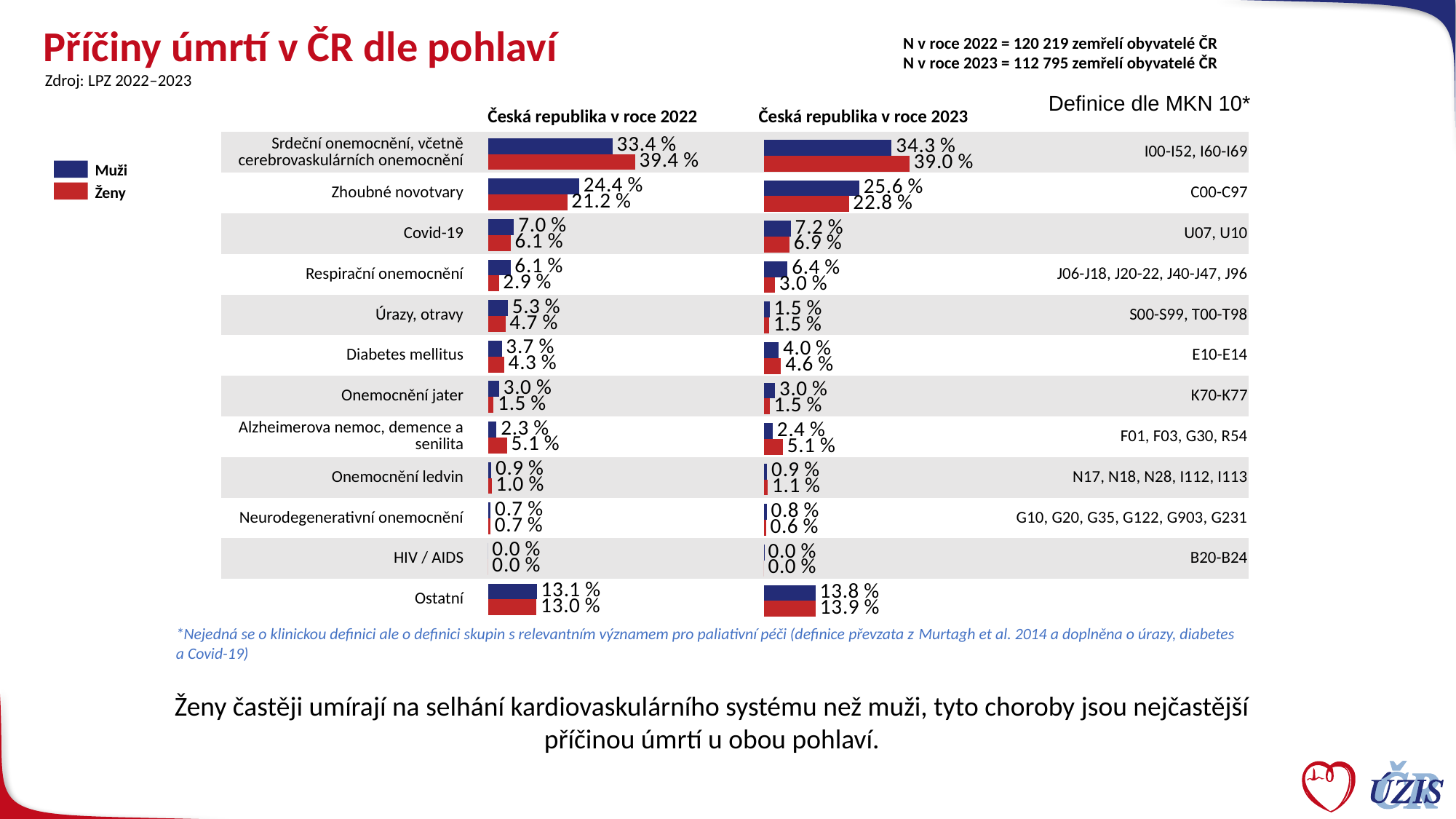

# Příčiny úmrtí v ČR dle pohlaví
N v roce 2022 = 120 219 zemřelí obyvatelé ČR
N v roce 2023 = 112 795 zemřelí obyvatelé ČR
Zdroj: LPZ 2022–2023
Definice dle MKN 10*
Česká republika v roce 2022
Česká republika v roce 2023

### Chart

| Category | Sloupec1 | Sloupec2 |
|---|---|---|
| Srdeční nemocii včetně CMP | 0.3337730441013615 | 0.3936580804216611 |
| Zhoubné nádory | 0.24443033027164354 | 0.21249681203774548 |
| Repirační onemocnění | 0.0698000130284672 | 0.060885828445124544 |
| Úrazy | 0.0606312292358804 | 0.02932925274164754 |
| COVID-19 | 0.053302716435411374 | 0.04696080931735101 |
| Diabetes mellitus | 0.03722884502638265 | 0.04340729405763836 |
| Onemocnění jater | 0.030046902481923002 | 0.015268213891014197 |
| Alzheimer, demence, semilita | 0.02328838512149046 | 0.05139845277565247 |
| Onemocnění ledvin | 0.00900592795257638 | 0.010048457026268809 |
| Neurodegenerativní onemocnění | 0.007442511888476321 | 0.006732976281560827 |
| HIV / AID | 8.142792000521138e-05 | 1.7002465357476835e-05 |
| Ostatní | 0.130968666536382 | 0.12979682053897815 |

### Chart

| Category | Sloupec1 | Sloupec2 |
|---|---|---|
| Srdeční nemocii včetně CMP | 0.3425641909357229 | 0.39034054596914086 |
| Zhoubné nádory | 0.2557470273996209 | 0.22775495298091847 |
| Repirační onemocnění | 0.07249698431845597 | 0.06883958732767279 |
| Úrazy | 0.06377735653972083 | 0.029818314616999908 |
| COVID-19 | 0.015440289505428226 | 0.014662649502419429 |
| Diabetes mellitus | 0.039841461313113904 | 0.046361727380626314 |
| Onemocnění jater | 0.030105118042391868 | 0.015466082351867068 |
| Alzheimer, demence, semilita | 0.024280544545924522 | 0.051200584314799596 |
| Onemocnění ledvin | 0.00909874202998449 | 0.010663745092668675 |
| Neurodegenerativní onemocnění | 0.008030329140099948 | 0.006044006208344745 |
| HIV / AID | 0.00017232465965879716 | 5.477951246233908e-05 |
| Ostatní | 0.13844563156987766 | 0.1387930247420798 |
| Srdeční onemocnění, včetně cerebrovaskulárních onemocnění | I00-I52, I60-I69 |
| --- | --- |
| Zhoubné novotvary | C00-C97 |
| Covid-19 | U07, U10 |
| Respirační onemocnění | J06-J18, J20-22, J40-J47, J96 |
| Úrazy, otravy | S00-S99, T00-T98 |
| Diabetes mellitus | E10-E14 |
| Onemocnění jater | K70-K77 |
| Alzheimerova nemoc, demence a senilita | F01, F03, G30, R54 |
| Onemocnění ledvin | N17, N18, N28, I112, I113 |
| Neurodegenerativní onemocnění | G10, G20, G35, G122, G903, G231 |
| HIV / AIDS | B20-B24 |
| Ostatní |  |
Muži
Ženy

*Nejedná se o klinickou definici ale o definici skupin s relevantním významem pro paliativní péči (definice převzata z Murtagh et al. 2014 a doplněna o úrazy, diabetes a Covid-19)
Ženy častěji umírají na selhání kardiovaskulárního systému než muži, tyto choroby jsou nejčastější příčinou úmrtí u obou pohlaví.